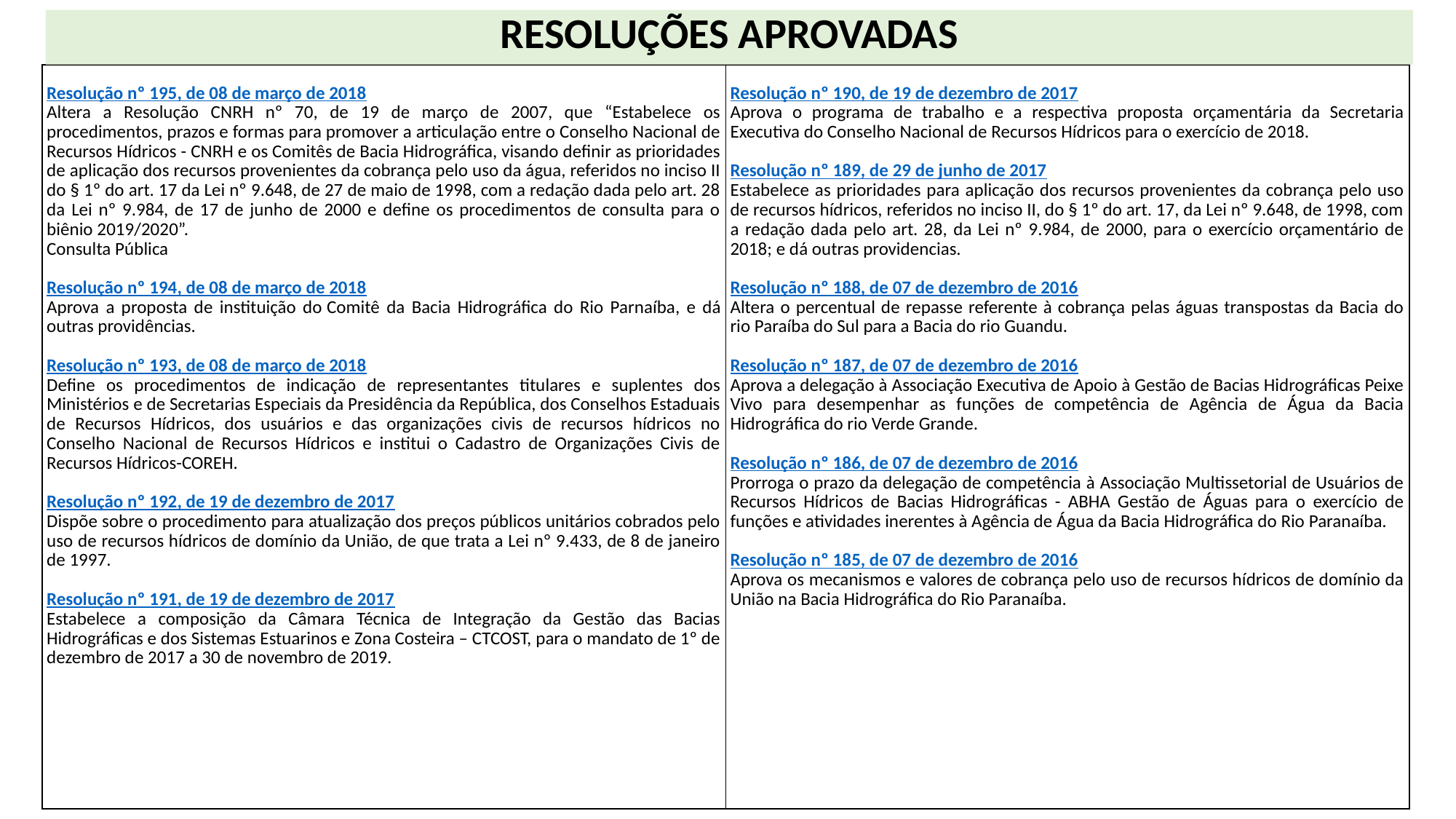

# RESOLUÇÕES APROVADAS
| Resolução nº 195, de 08 de março de 2018 Altera a Resolução CNRH nº 70, de 19 de março de 2007, que “Estabelece os procedimentos, prazos e formas para promover a articulação entre o Conselho Nacional de Recursos Hídricos - CNRH e os Comitês de Bacia Hidrográfica, visando definir as prioridades de aplicação dos recursos provenientes da cobrança pelo uso da água, referidos no inciso II do § 1º do art. 17 da Lei nº 9.648, de 27 de maio de 1998, com a redação dada pelo art. 28 da Lei nº 9.984, de 17 de junho de 2000 e define os procedimentos de consulta para o biênio 2019/2020”. Consulta Pública   Resolução nº 194, de 08 de março de 2018 Aprova a proposta de instituição do Comitê da Bacia Hidrográfica do Rio Parnaíba, e dá outras providências.   Resolução nº 193, de 08 de março de 2018 Define os procedimentos de indicação de representantes titulares e suplentes dos Ministérios e de Secretarias Especiais da Presidência da República, dos Conselhos Estaduais de Recursos Hídricos, dos usuários e das organizações civis de recursos hídricos no Conselho Nacional de Recursos Hídricos e institui o Cadastro de Organizações Civis de Recursos Hídricos-COREH.   Resolução nº 192, de 19 de dezembro de 2017 Dispõe sobre o procedimento para atualização dos preços públicos unitários cobrados pelo uso de recursos hídricos de domínio da União, de que trata a Lei nº 9.433, de 8 de janeiro de 1997.   Resolução nº 191, de 19 de dezembro de 2017 Estabelece a composição da Câmara Técnica de Integração da Gestão das Bacias Hidrográficas e dos Sistemas Estuarinos e Zona Costeira – CTCOST, para o mandato de 1º de dezembro de 2017 a 30 de novembro de 2019. | Resolução nº 190, de 19 de dezembro de 2017 Aprova o programa de trabalho e a respectiva proposta orçamentária da Secretaria Executiva do Conselho Nacional de Recursos Hídricos para o exercício de 2018.   Resolução nº 189, de 29 de junho de 2017 Estabelece as prioridades para aplicação dos recursos provenientes da cobrança pelo uso de recursos hídricos, referidos no inciso II, do § 1º do art. 17, da Lei nº 9.648, de 1998, com a redação dada pelo art. 28, da Lei nº 9.984, de 2000, para o exercício orçamentário de 2018; e dá outras providencias.   Resolução nº 188, de 07 de dezembro de 2016 Altera o percentual de repasse referente à cobrança pelas águas transpostas da Bacia do rio Paraíba do Sul para a Bacia do rio Guandu.   Resolução nº 187, de 07 de dezembro de 2016 Aprova a delegação à Associação Executiva de Apoio à Gestão de Bacias Hidrográficas Peixe Vivo para desempenhar as funções de competência de Agência de Água da Bacia Hidrográfica do rio Verde Grande.   Resolução nº 186, de 07 de dezembro de 2016 Prorroga o prazo da delegação de competência à Associação Multissetorial de Usuários de Recursos Hídricos de Bacias Hidrográficas - ABHA Gestão de Águas para o exercício de funções e atividades inerentes à Agência de Água da Bacia Hidrográfica do Rio Paranaíba.   Resolução nº 185, de 07 de dezembro de 2016 Aprova os mecanismos e valores de cobrança pelo uso de recursos hídricos de domínio da União na Bacia Hidrográfica do Rio Paranaíba. |
| --- | --- |